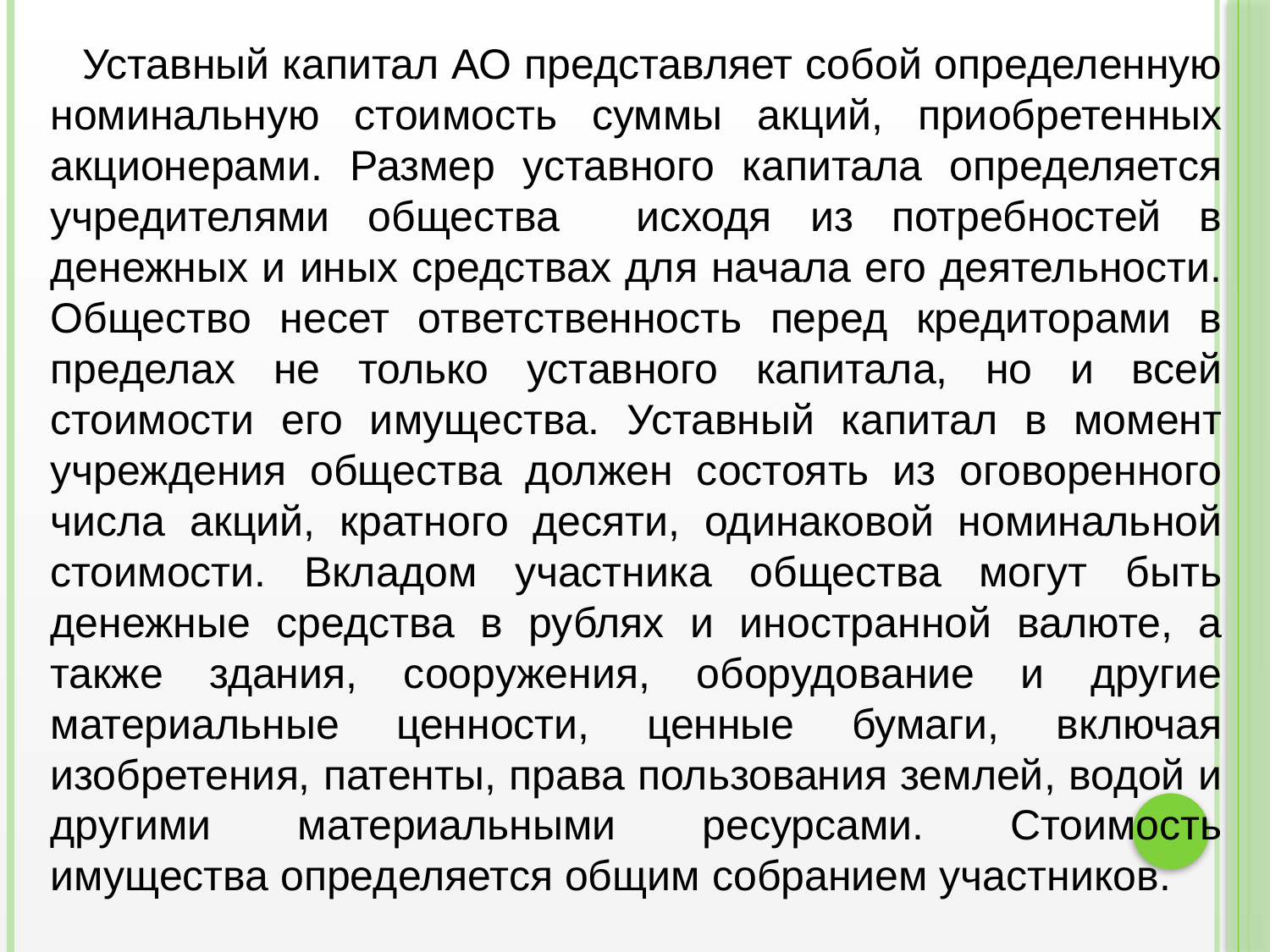

Уставный капитал АО представляет собой определенную номинальную стоимость суммы акций, приобретенных акционерами. Размер уставного капитала определяется учредителями общества  исходя из потребностей в денежных и иных средствах для начала его деятельности. Общество несет ответственность перед кредиторами в пределах не только уставного капитала, но и всей стоимости его имущества. Уставный капитал в момент учреждения общества должен состоять из оговоренного числа акций, кратного десяти, одинаковой номинальной стоимости. Вкладом участника общества могут быть денежные средства в рублях и иностранной валюте, а также здания, сооружения, оборудование и другие материальные ценности, ценные бумаги, включая изобретения, патенты, права пользования землей, водой и другими материальными ресурсами. Стоимость имущества определяется общим собранием участников.